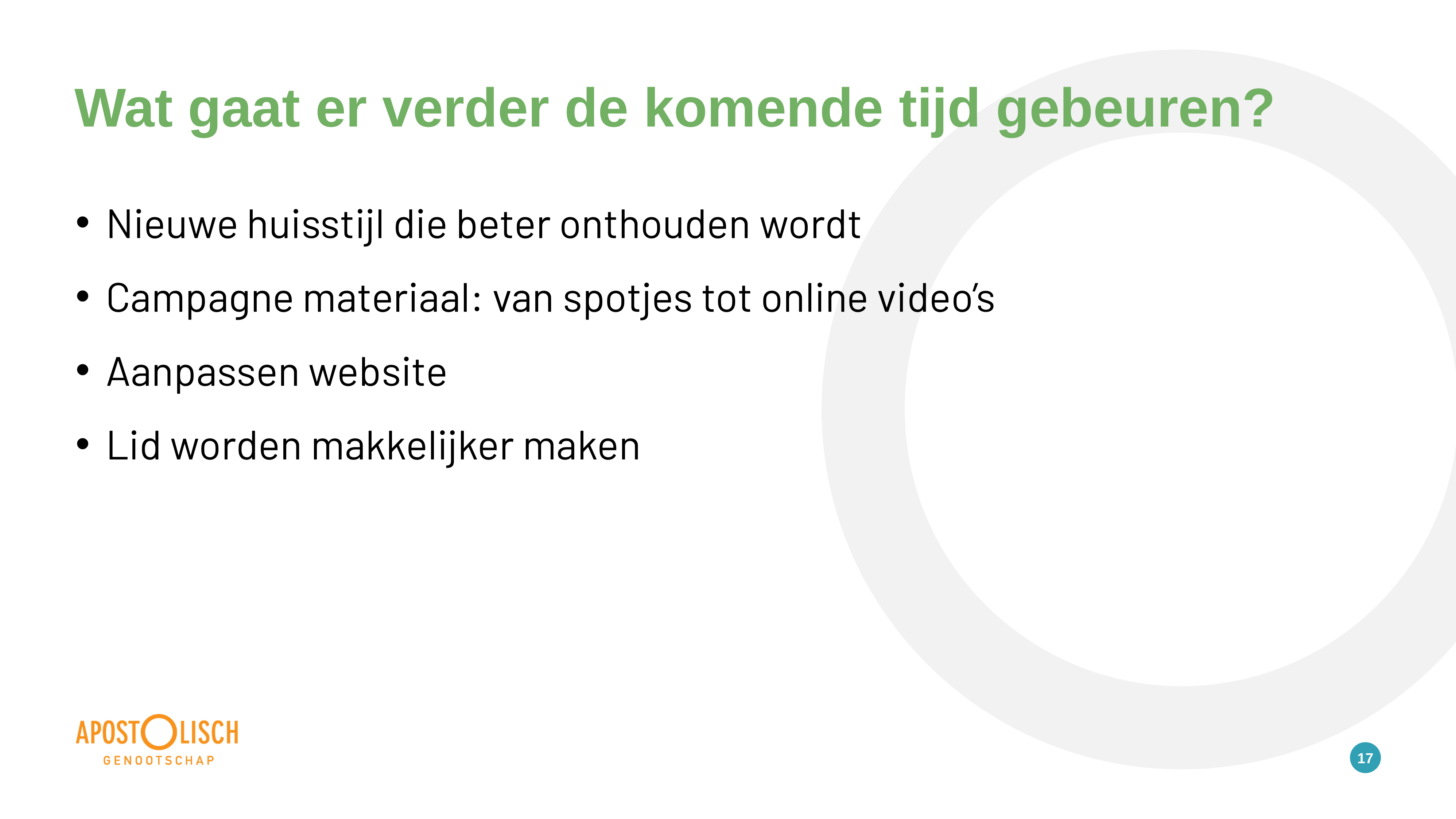

# Wat gaat er verder de komende tijd gebeuren?
Nieuwe huisstijl die beter onthouden wordt
Campagne materiaal: van spotjes tot online video’s
Aanpassen website
Lid worden makkelijker maken

17